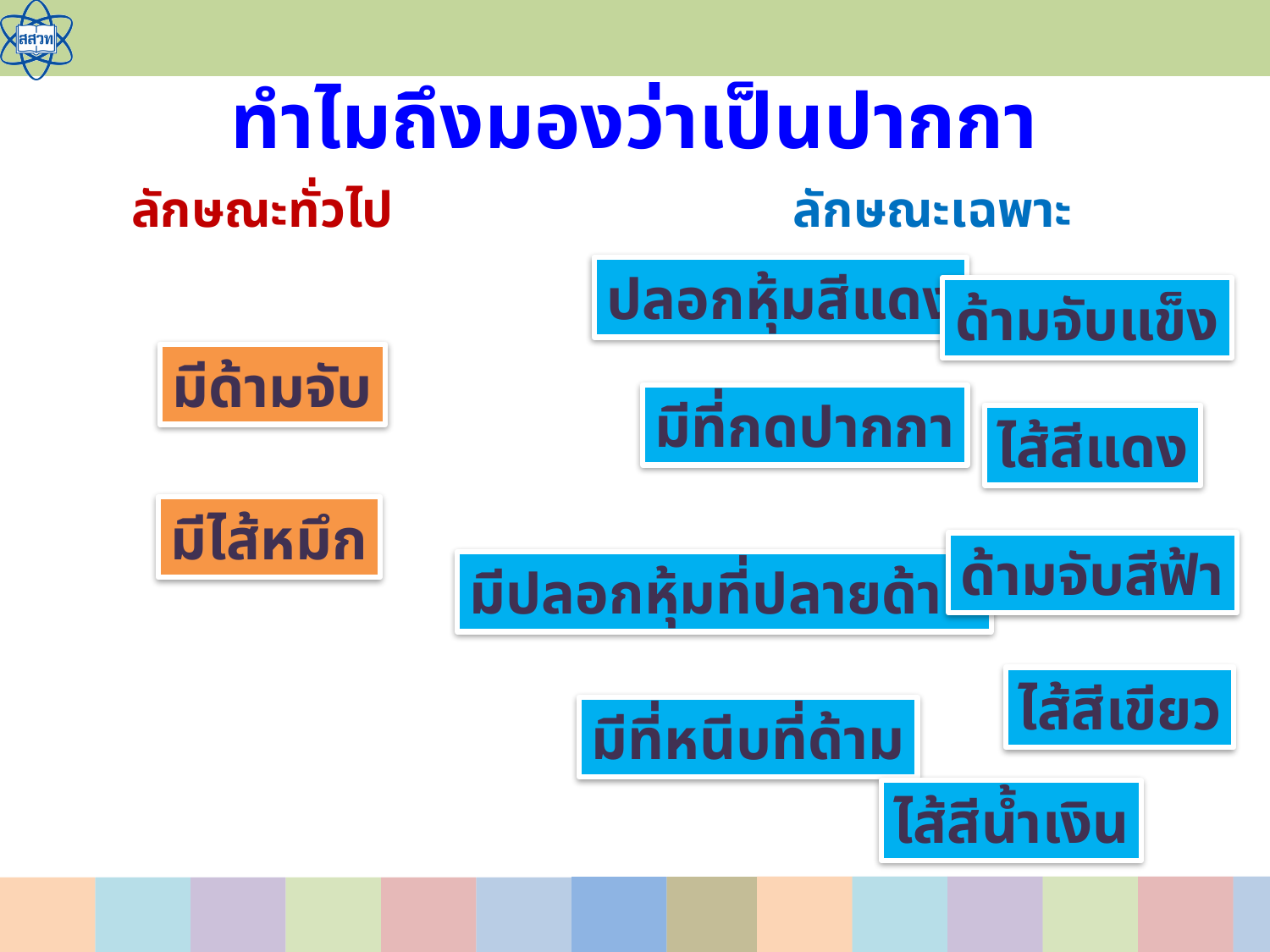

# ทำไมถึงมองว่าเป็นปากกา
ลักษณะทั่วไป
ลักษณะเฉพาะ
ปลอกหุ้มสีแดง
ด้ามจับแข็ง
มีด้ามจับ
มีที่กดปากกา
ไส้สีแดง
มีไส้หมึก
ด้ามจับสีฟ้า
มีปลอกหุ้มที่ปลายด้าม
ไส้สีเขียว
มีที่หนีบที่ด้าม
ไส้สีน้ำเงิน